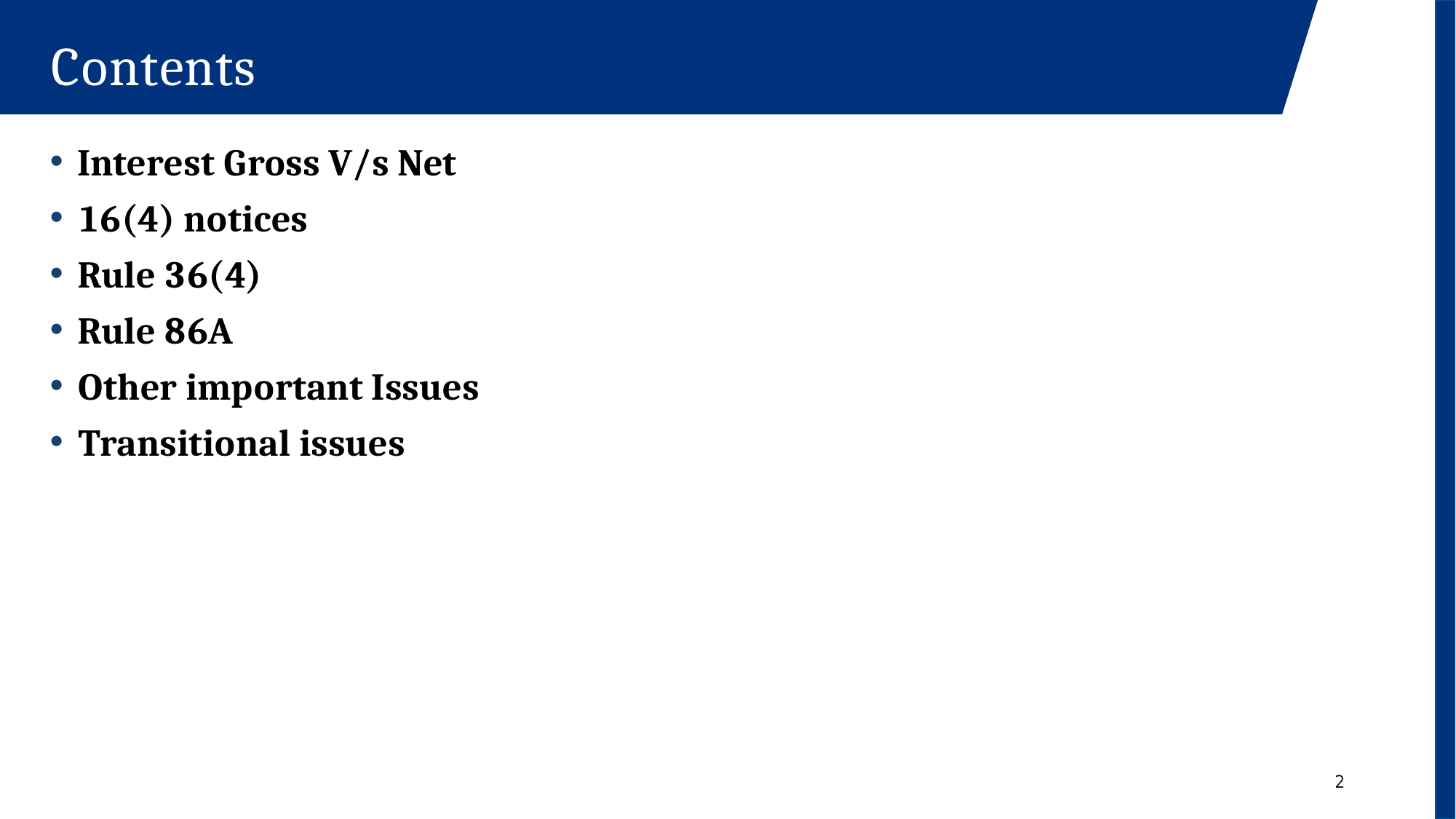

Contents

Interest Gross V/s Net
16(4) notices
Rule 36(4)
Rule 86A
Other important Issues
Transitional issues

2